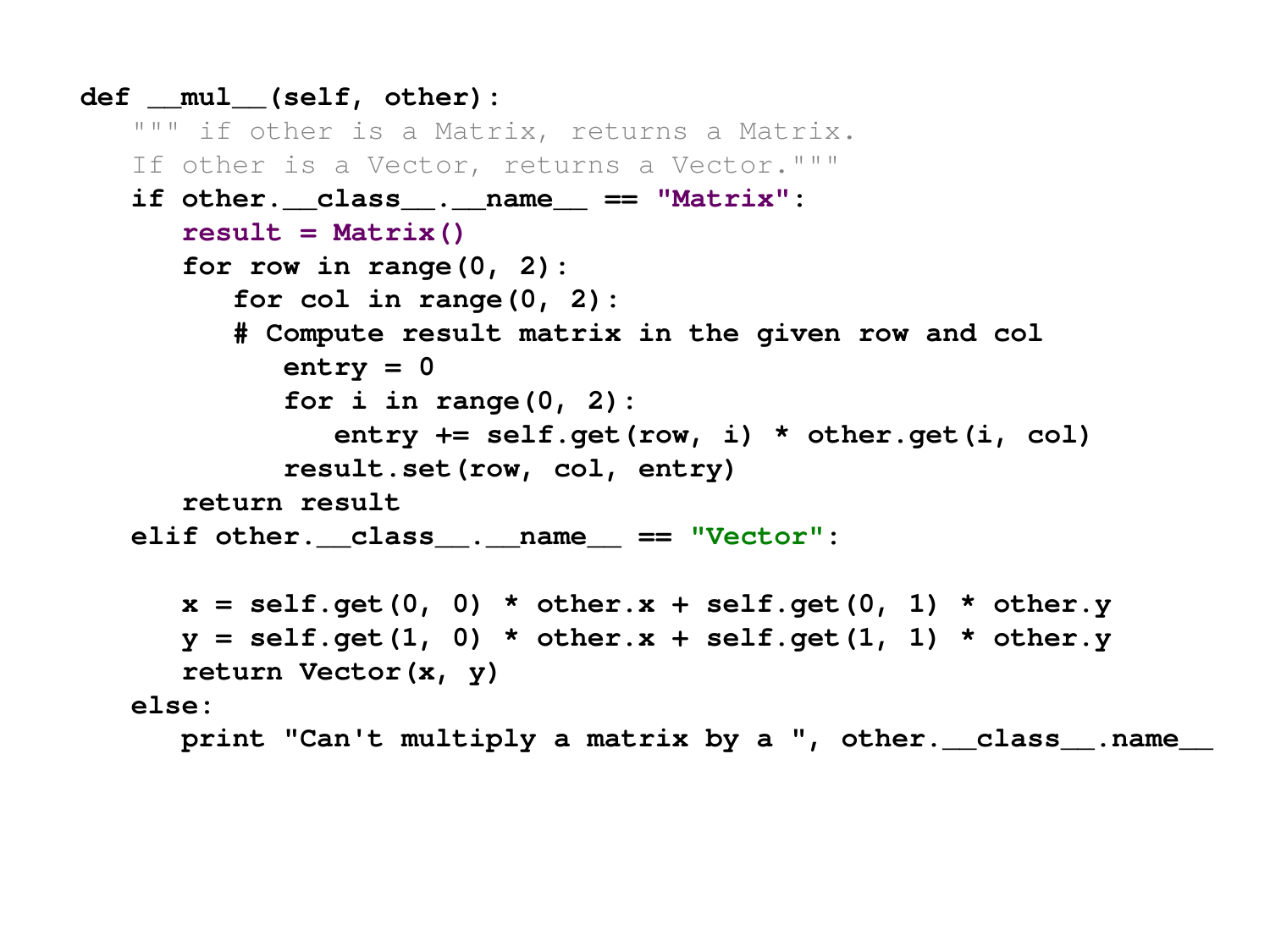

def __mul__(self, other):
    """ if other is a Matrix, returns a Matrix.
    If other is a Vector, returns a Vector."""
    if other.__class__.__name__ == "Matrix":
       result = Matrix()
       for row in range(0, 2):
          for col in range(0, 2):
          # Compute result matrix in the given row and col
             entry = 0
             for i in range(0, 2):
                entry += self.get(row, i) * other.get(i, col)
             result.set(row, col, entry)
       return result
    elif other.__class__.__name__ == "Vector":

       x = self.get(0, 0) * other.x + self.get(0, 1) * other.y
       y = self.get(1, 0) * other.x + self.get(1, 1) * other.y
       return Vector(x, y)
    else:
       print "Can't multiply a matrix by a ", other.__class__.name__